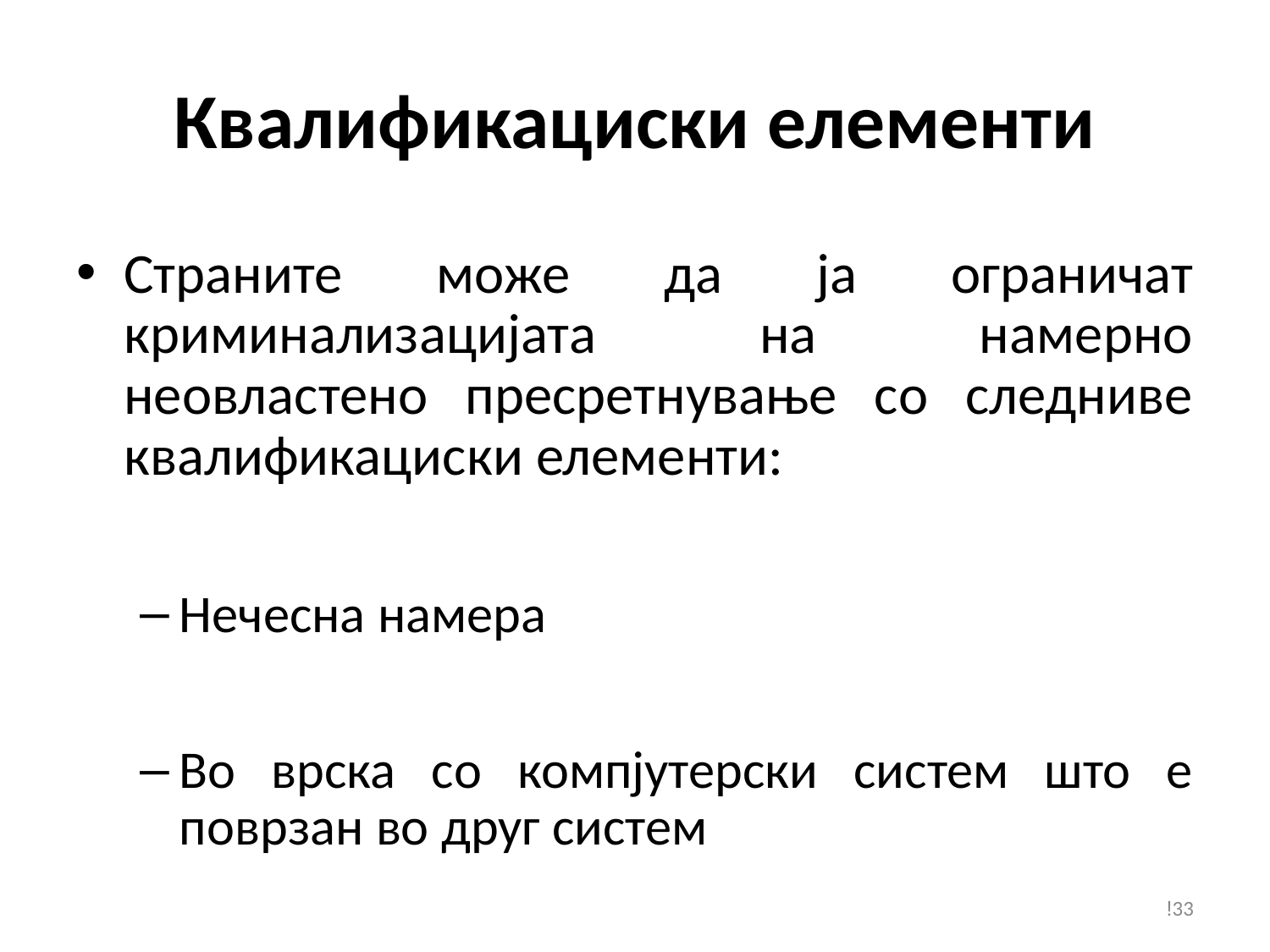

# Квалификациски елементи
Страните може да ја ограничат криминализацијата на намерно неовластено пресретнување со следниве квалификациски елементи:

Нечесна намера

Во врска со компјутерски систем што е поврзан во друг систем
!33